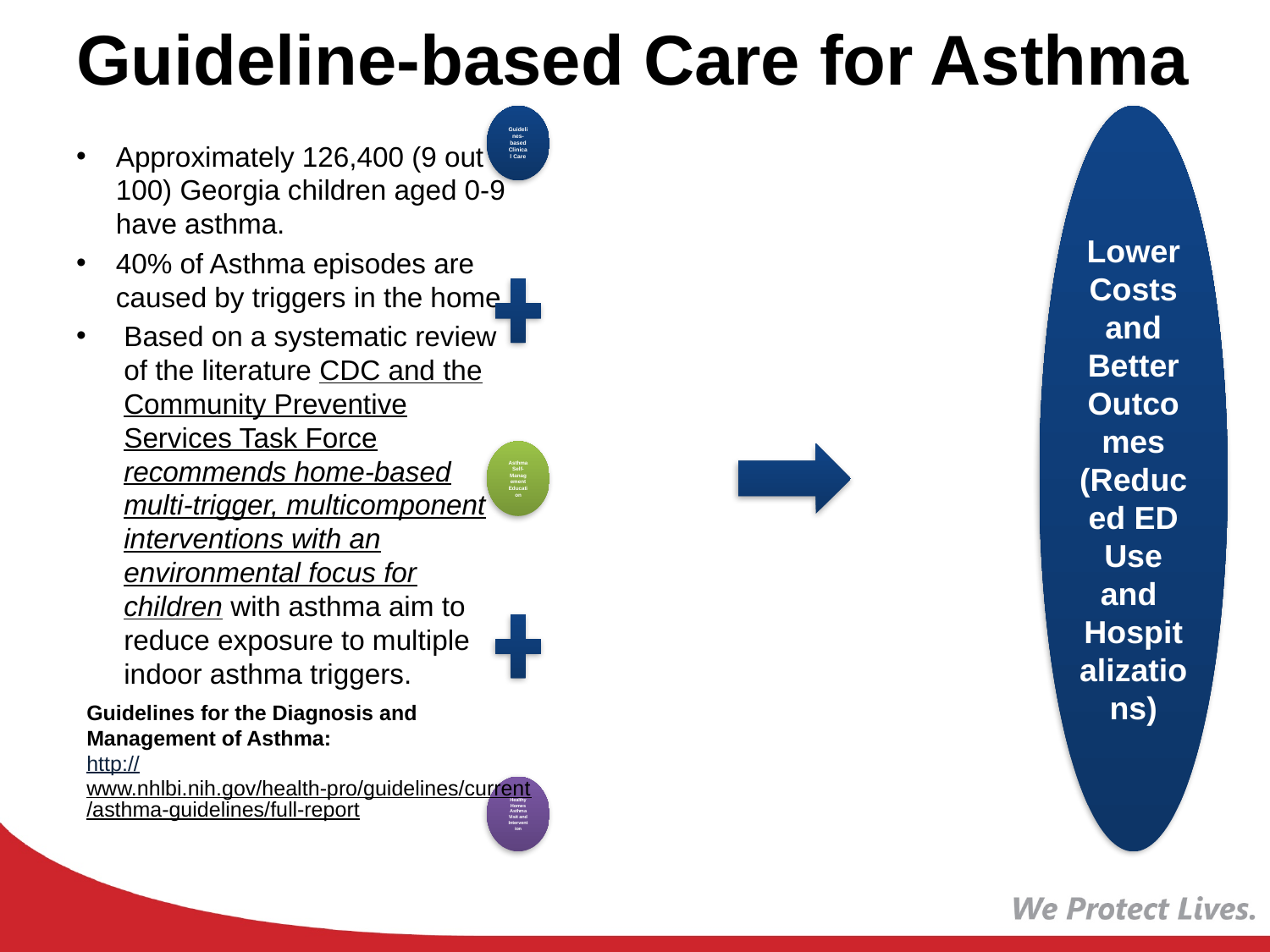

# Guideline-based Care for Asthma
Guidelines-based Clinical Care
Healthy Homes Asthma Visit and Intervention
Lower Costs and Better Outcomes (Reduced ED Use and  Hospitalizations)
Asthma Self-Management Education
Approximately 126,400 (9 out of 100) Georgia children aged 0-9 have asthma.
40% of Asthma episodes are caused by triggers in the home
Based on a systematic review of the literature CDC and the Community Preventive Services Task Force recommends home-based multi-trigger, multicomponent interventions with an environmental focus for children with asthma aim to reduce exposure to multiple indoor asthma triggers.
Guidelines for the Diagnosis and Management of Asthma:
http://www.nhlbi.nih.gov/health-pro/guidelines/current/asthma-guidelines/full-report